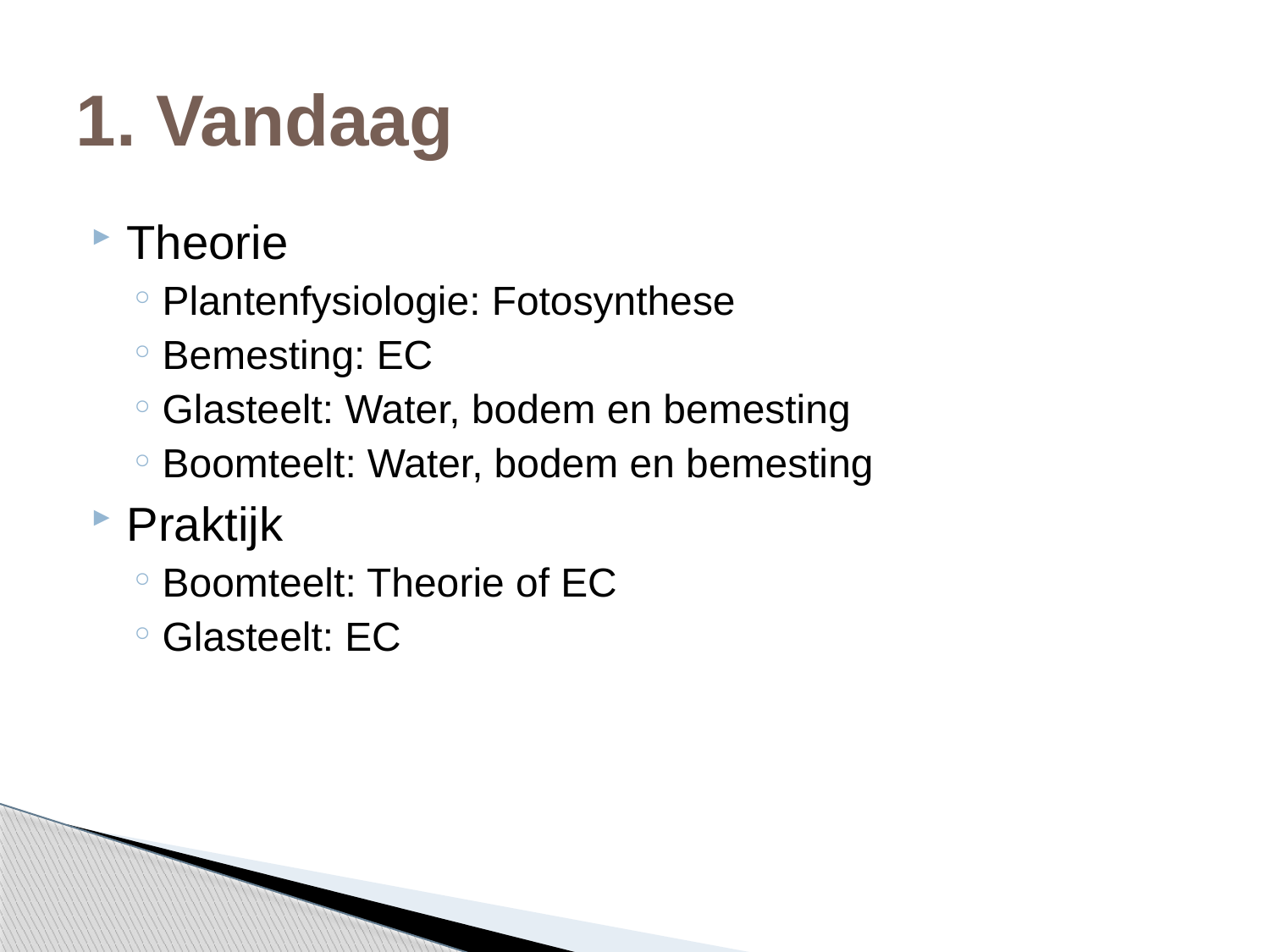

# 1. Vandaag
Theorie
Plantenfysiologie: Fotosynthese
Bemesting: EC
Glasteelt: Water, bodem en bemesting
Boomteelt: Water, bodem en bemesting
Praktijk
Boomteelt: Theorie of EC
Glasteelt: EC